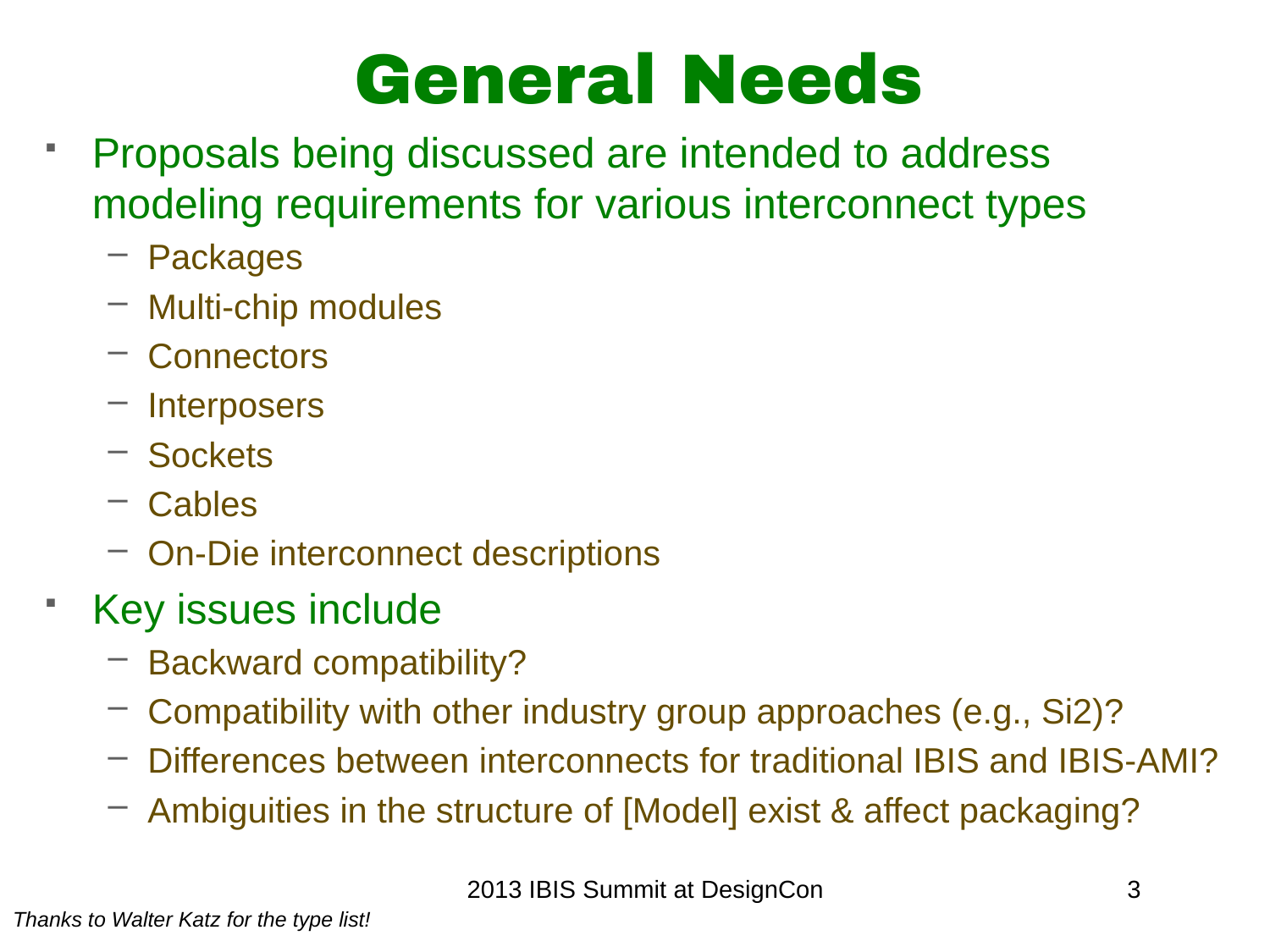

# General Needs
Proposals being discussed are intended to address modeling requirements for various interconnect types
Packages
Multi-chip modules
Connectors
Interposers
Sockets
Cables
On-Die interconnect descriptions
Key issues include
Backward compatibility?
Compatibility with other industry group approaches (e.g., Si2)?
Differences between interconnects for traditional IBIS and IBIS-AMI?
Ambiguities in the structure of [Model] exist & affect packaging?

2013 IBIS Summit at DesignCon

3
Thanks to Walter Katz for the type list!